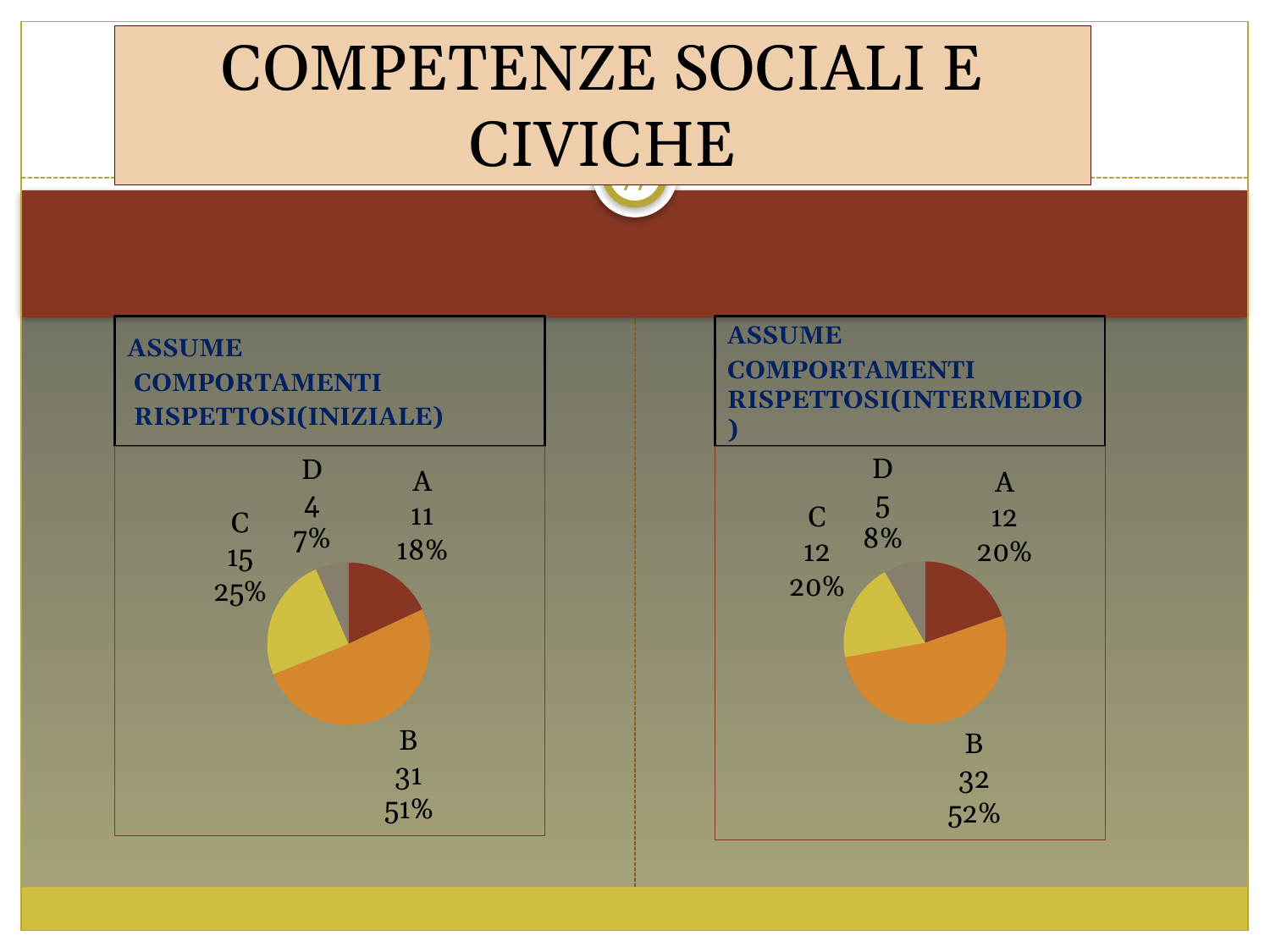

# COMPETENZE SOCIALI E CIVICHE
77
ASSUME
 COMPORTAMENTI
 RISPETTOSI(INIZIALE)
ASSUME
COMPORTAMENTI RISPETTOSI(INTERMEDIO)

### Chart

| Category | Vendite |
|---|---|
| A | 11.0 |
| B | 31.0 |
| C | 15.0 |
| D | 4.0 |

### Chart

| Category | Vendite |
|---|---|
| A | 12.0 |
| B | 32.0 |
| C | 12.0 |
| D | 5.0 |